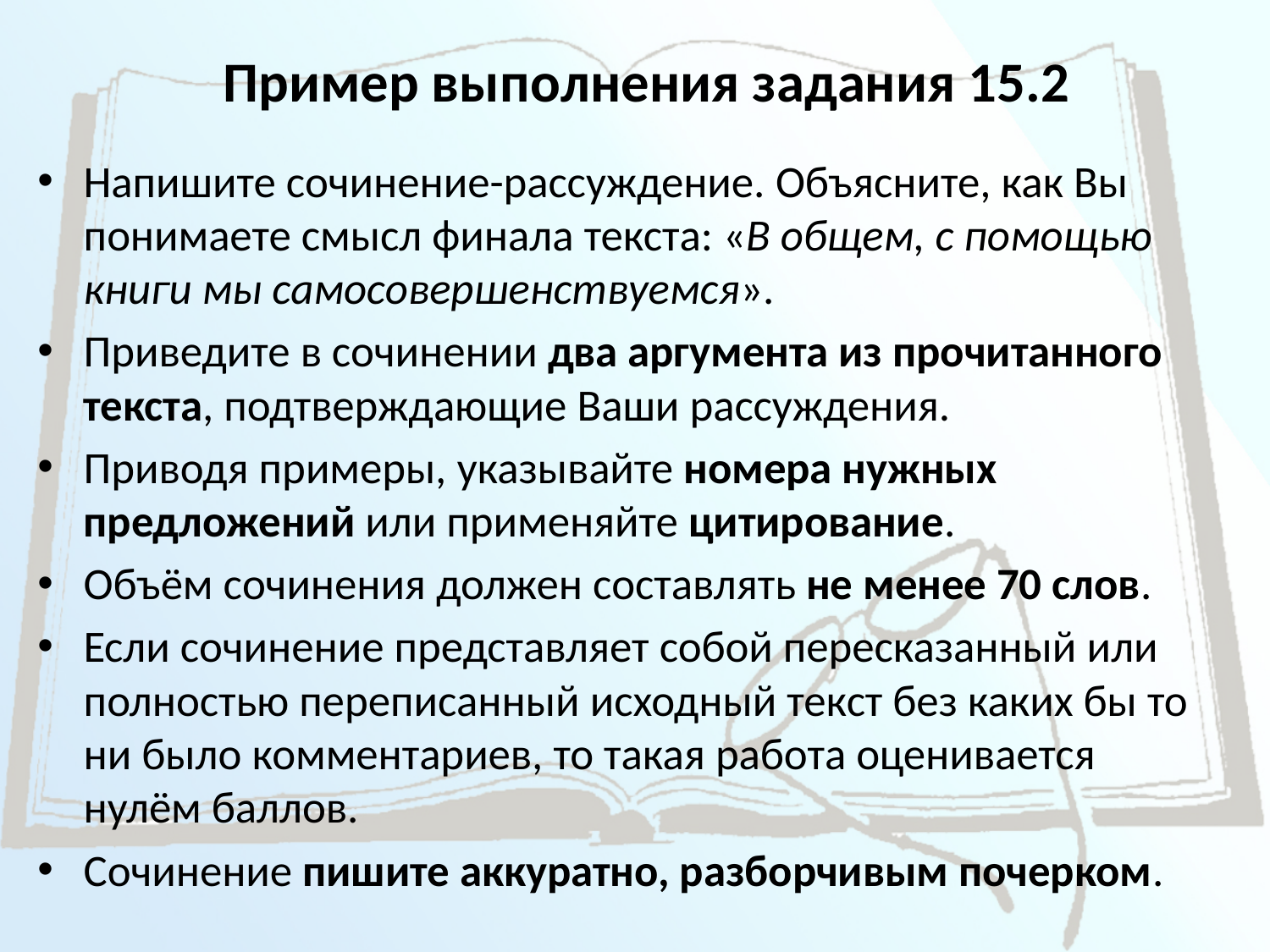

# Пример выполнения задания 15.2
Напишите сочинение-рассуждение. Объясните, как Вы понимаете смысл финала текста: «В общем, с помощью книги мы самосовершенствуемся».
Приведите в сочинении два аргумента из прочитанного текста, подтверждающие Ваши рассуждения.
Приводя примеры, указывайте номера нужных предложений или применяйте цитирование.
Объём сочинения должен составлять не менее 70 слов.
Если сочинение представляет собой пересказанный или полностью переписанный исходный текст без каких бы то ни было комментариев, то такая работа оценивается нулём баллов.
Сочинение пишите аккуратно, разборчивым почерком.